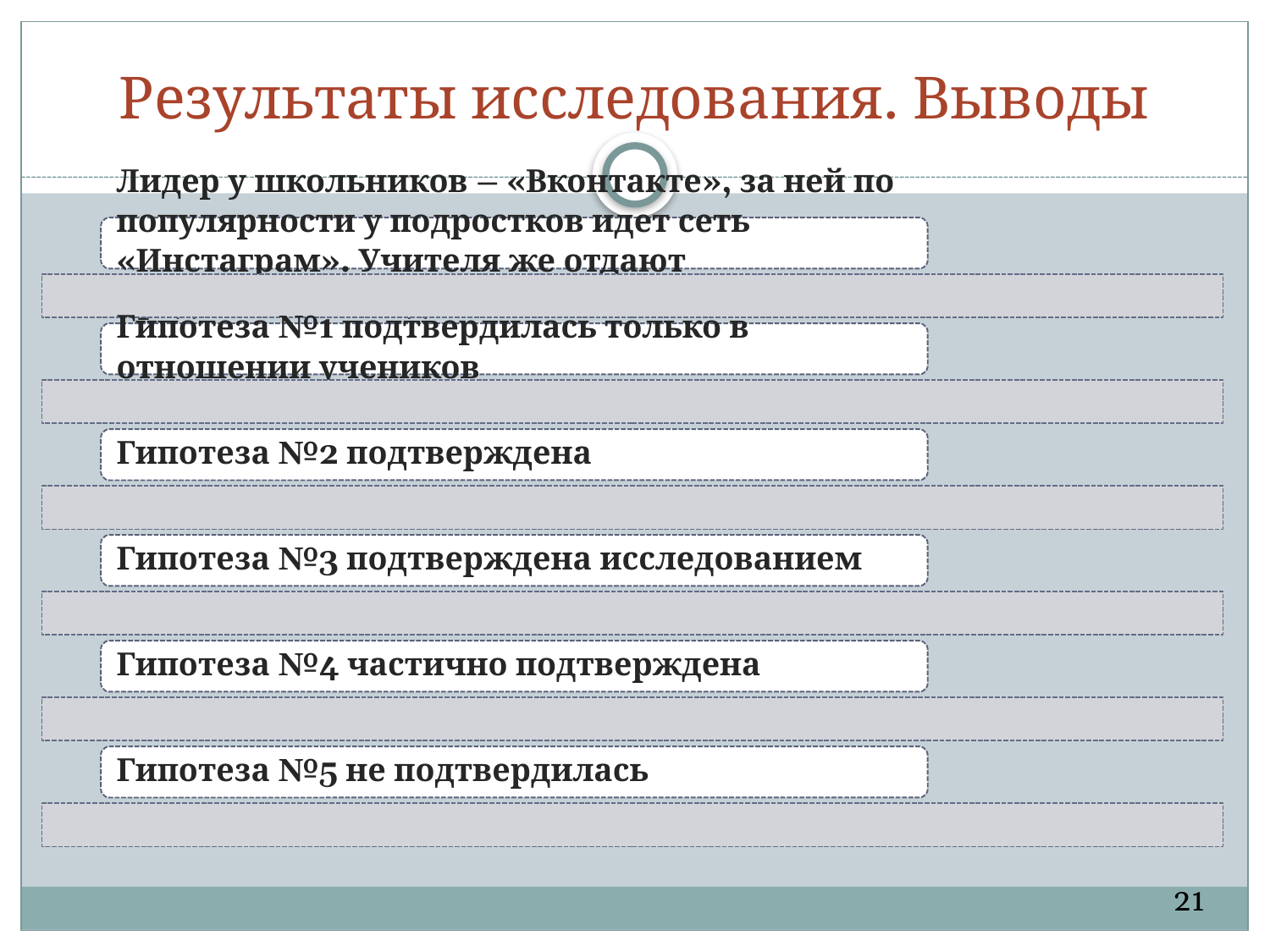

# Результаты исследования. Выводы
Гипотеза №1 подтвердилась только в отношении учеников
Гипотеза №2 подтверждена
Гипотеза №3 подтверждена исследованием
Гипотеза №5 не подтвердилась
Гипотеза №4 частично подтверждена
Лидер у школьников – «Вконтакте», за ней по популярности у подростков идет сеть «Инстаграм». Учителя же отдают предпочтение «Одноклассникам»
21